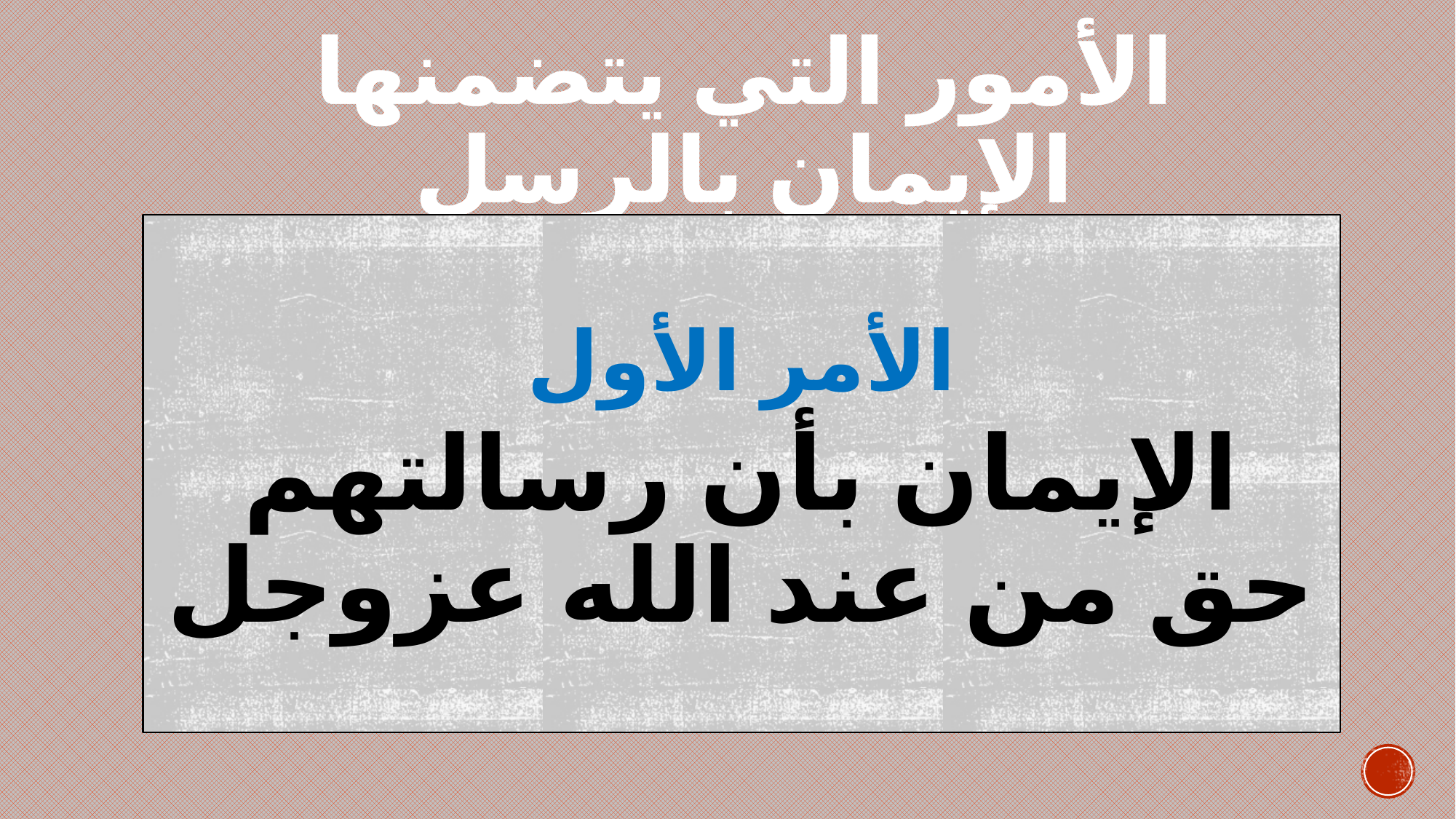

# الأمور التي يتضمنها الإيمان بالرسل

الأمر الأول
الإيمان بأن رسالتهم حق من عند الله عزوجل